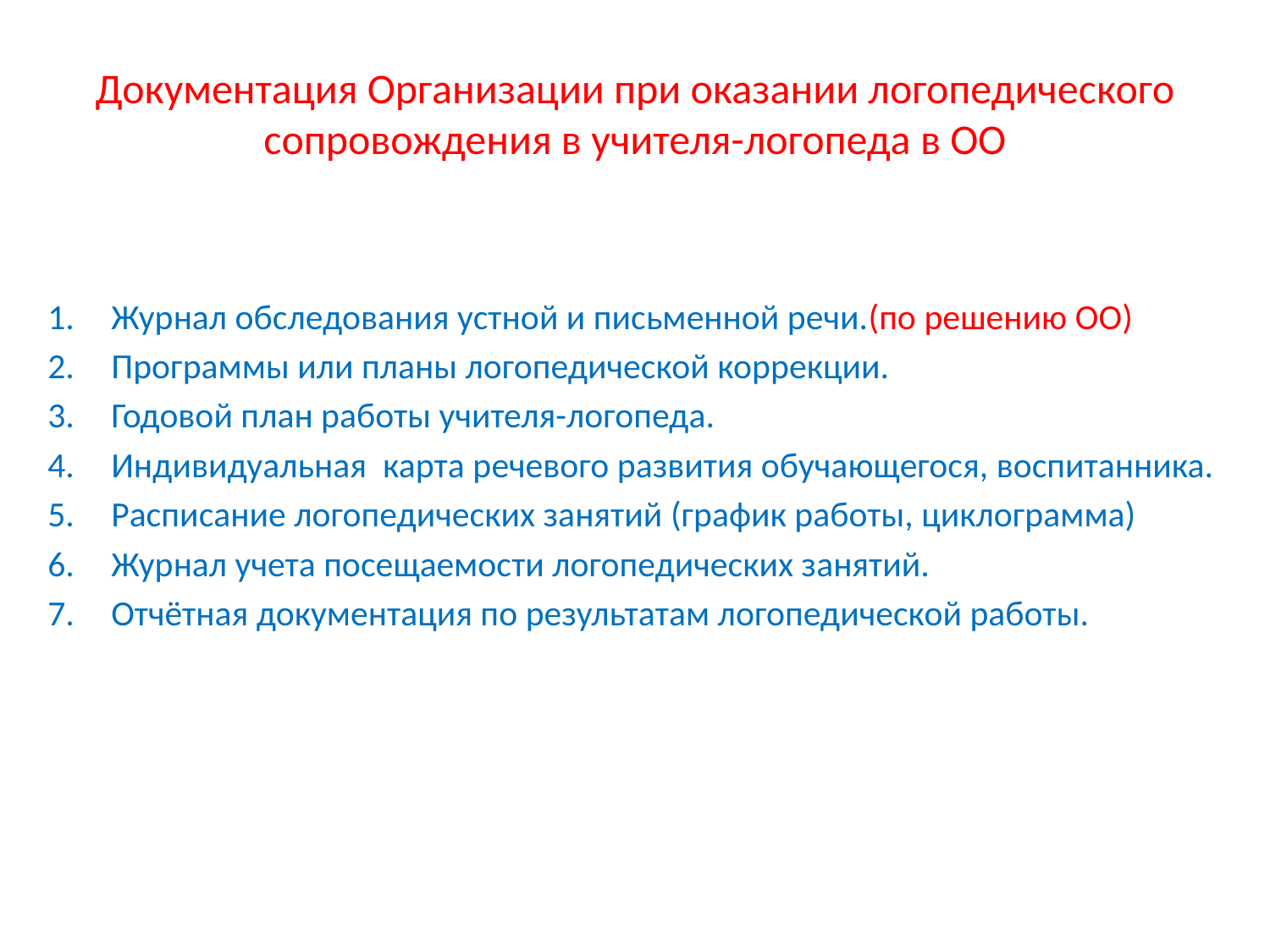

# Документация Организации при оказании логопедического сопровождения в учителя-логопеда в ОО
Журнал обследования устной и письменной речи.(по решению ОО)
Программы или планы логопедической коррекции.
Годовой план работы учителя-логопеда.
Индивидуальная  карта речевого развития обучающегося, воспитанника.
Расписание логопедических занятий (график работы, циклограмма)
Журнал учета посещаемости логопедических занятий.
Отчётная документация по результатам логопедической работы.